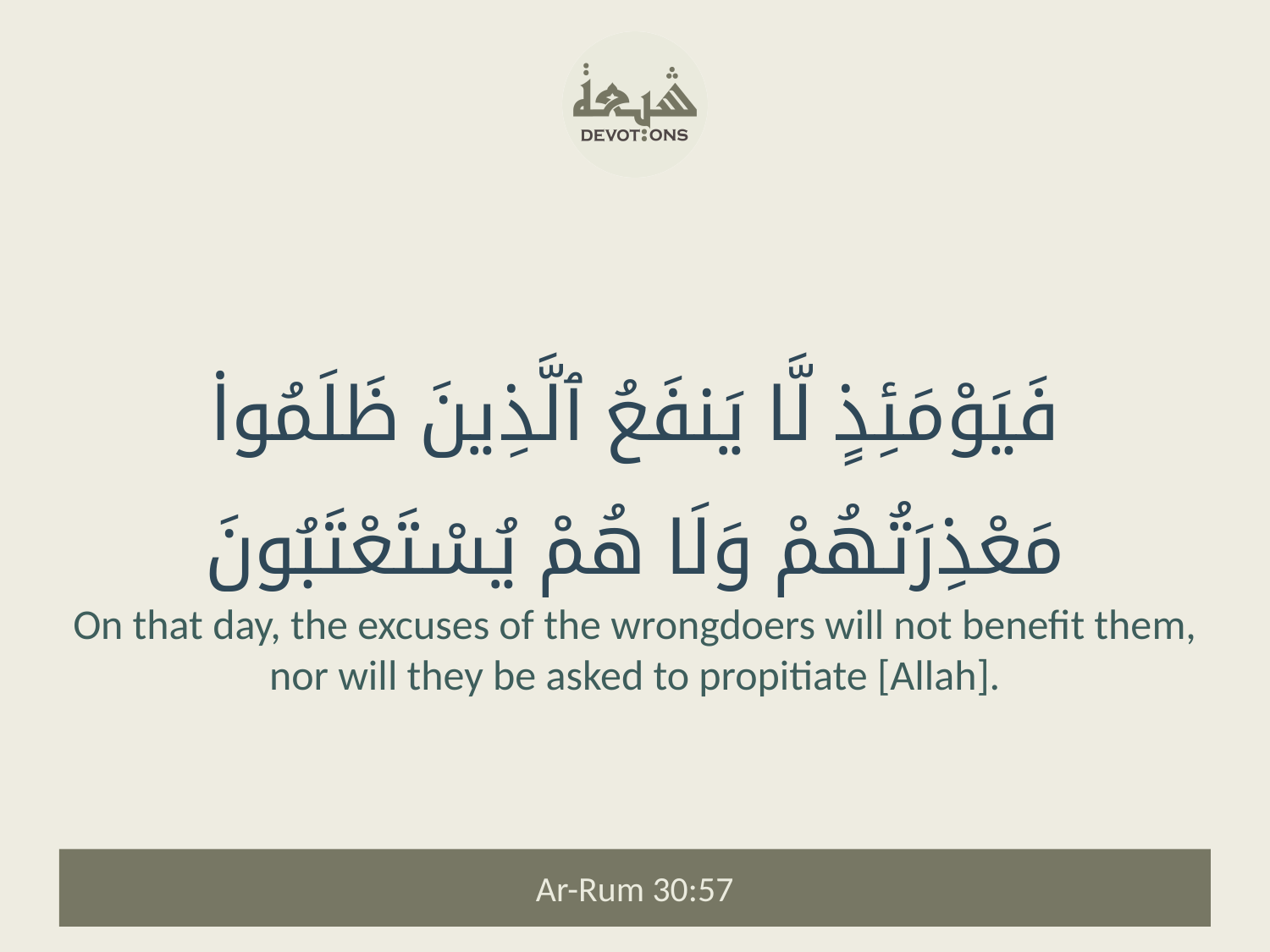

فَيَوْمَئِذٍ لَّا يَنفَعُ ٱلَّذِينَ ظَلَمُوا۟ مَعْذِرَتُهُمْ وَلَا هُمْ يُسْتَعْتَبُونَ
On that day, the excuses of the wrongdoers will not benefit them, nor will they be asked to propitiate [Allah].
Ar-Rum 30:57